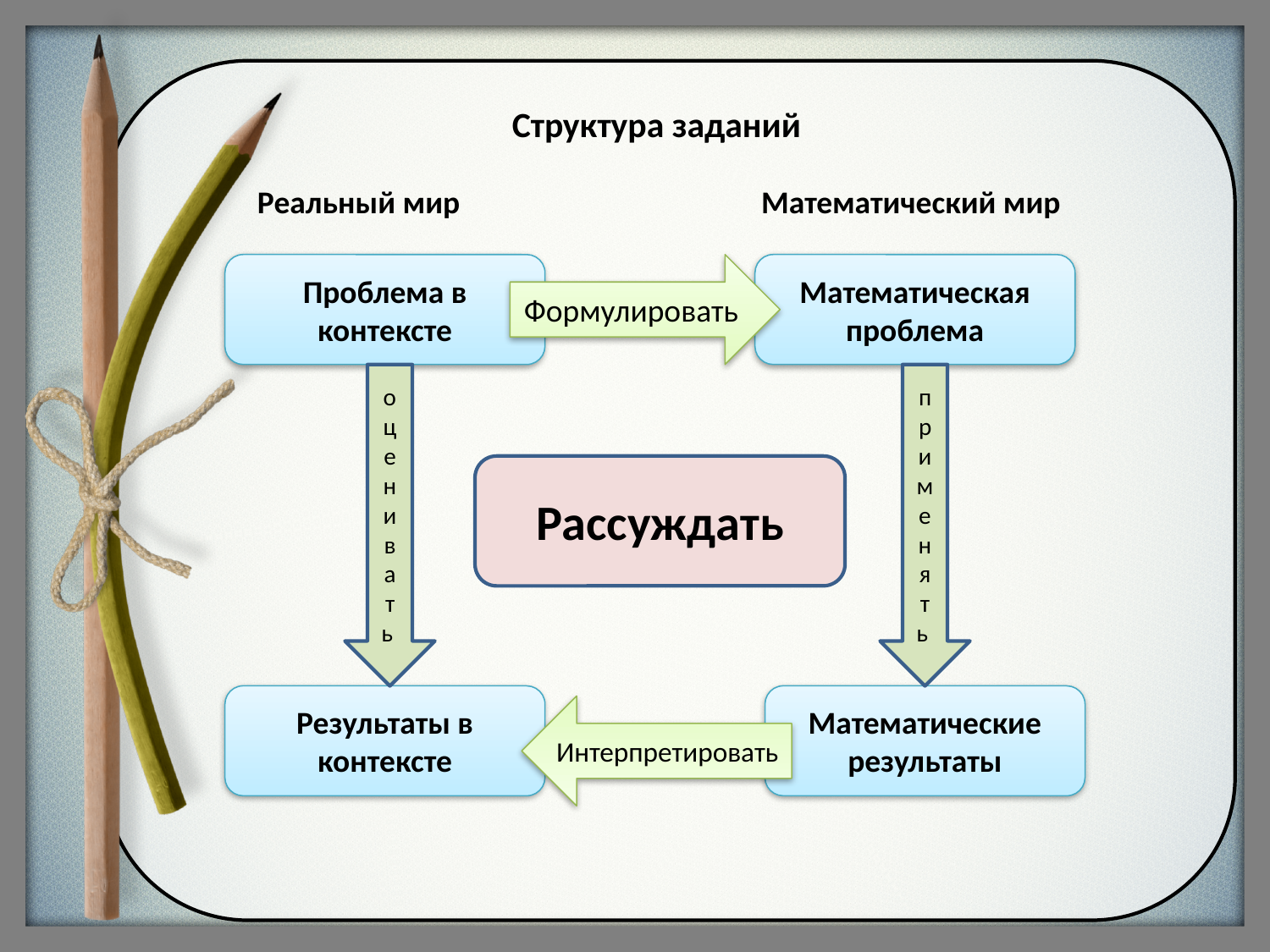

Структура заданий
Реальный мир                                          Математический мир
Проблема в контексте
Формулировать
Математическая проблема
оц е н и в а ть
пр и ме н я т ь
Рассуждать
Результаты в контексте
Математические результаты

Интерпретировать